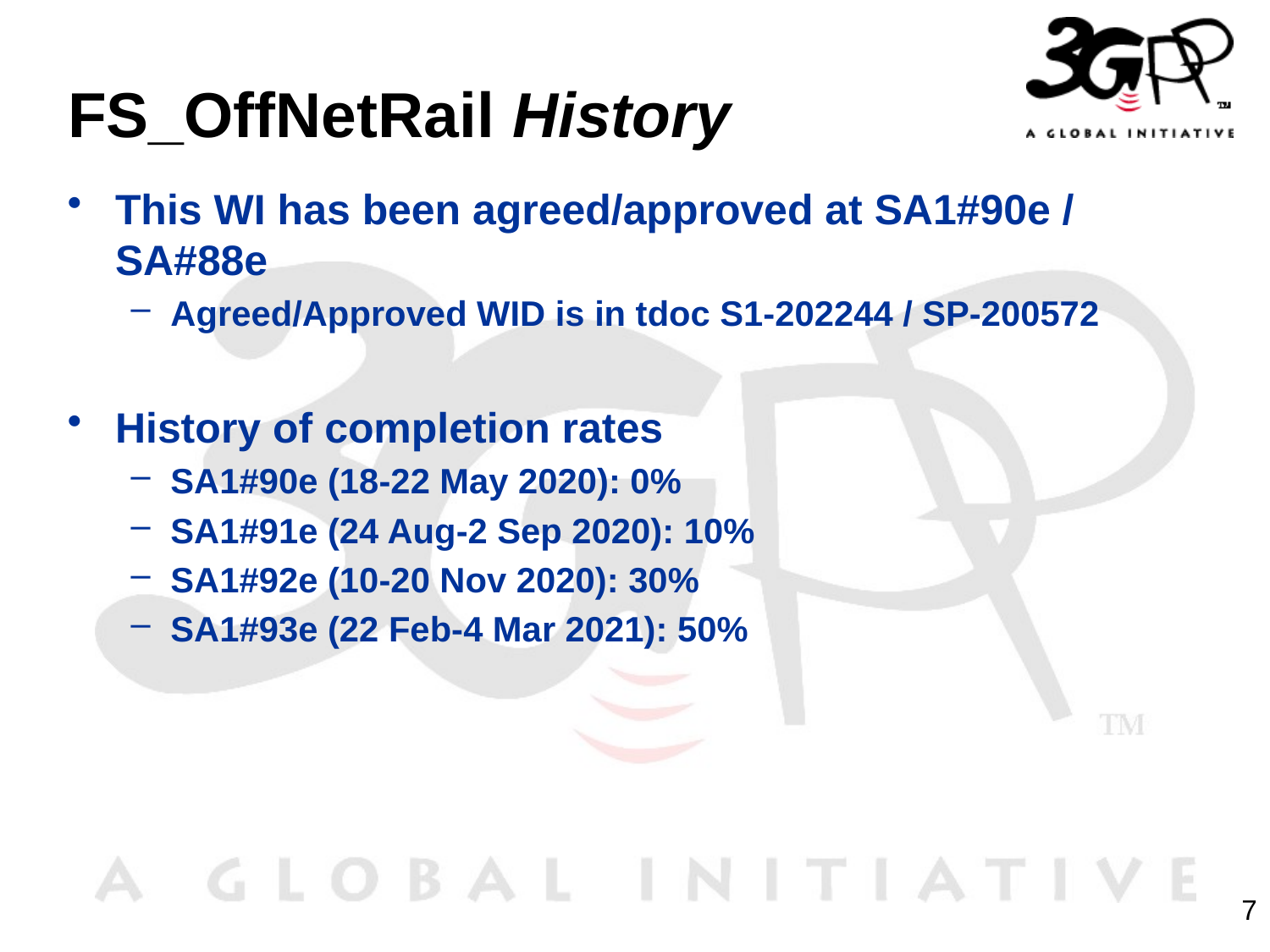

# FS_OffNetRail History
This WI has been agreed/approved at SA1#90e / SA#88e
Agreed/Approved WID is in tdoc S1-202244 / SP-200572

History of completion rates
SA1#90e (18-22 May 2020): 0%
SA1#91e (24 Aug-2 Sep 2020): 10%
SA1#92e (10-20 Nov 2020): 30%
SA1#93e (22 Feb-4 Mar 2021): 50%

7